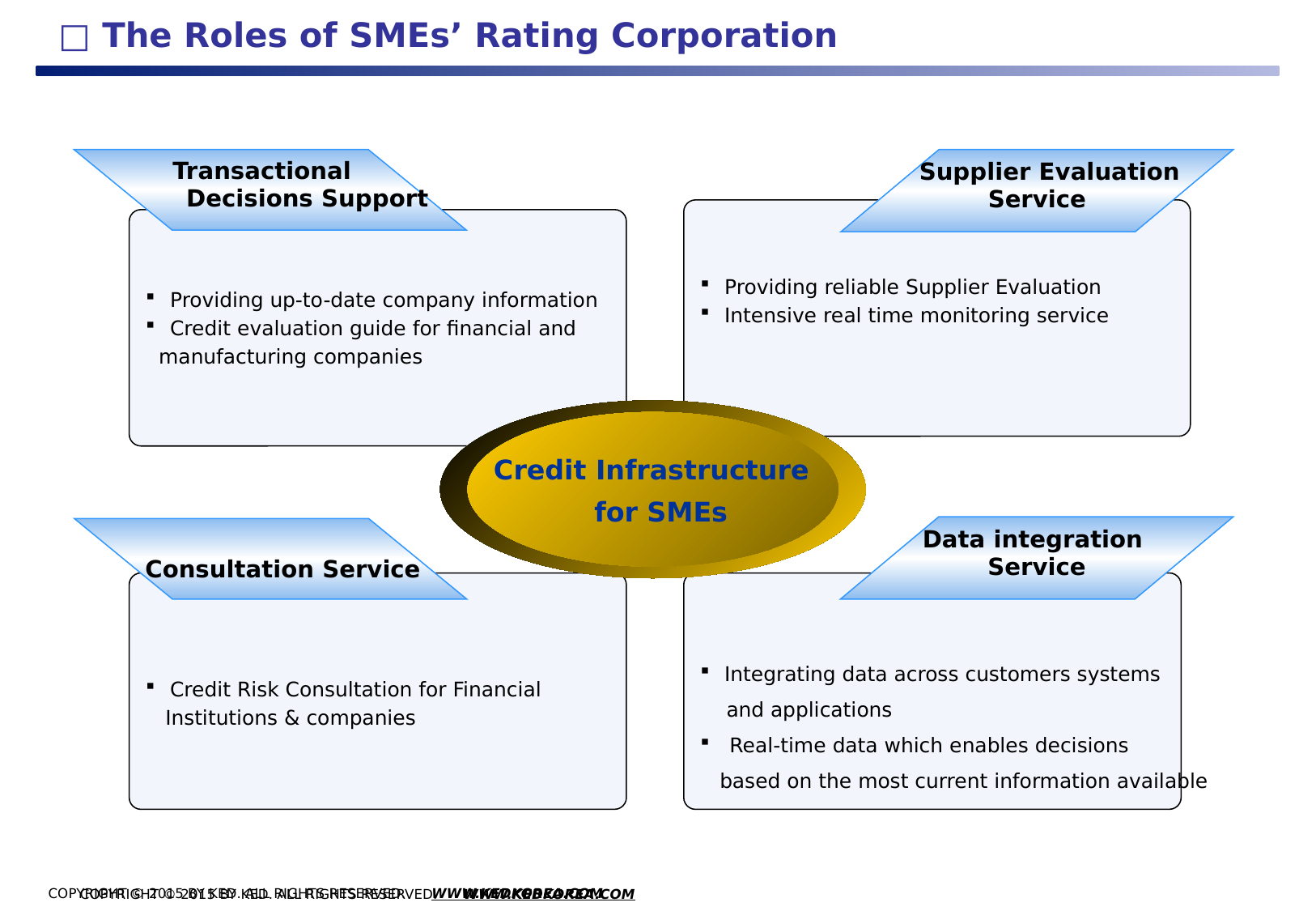

□ The Roles of SMEs’ Rating Corporation
Transactional
         Decisions Support
   Supplier Evaluation
Service
Providing reliable Supplier Evaluation
Intensive real time monitoring service

Providing up-to-date company information
Credit evaluation guide for financial and
  manufacturing companies

Credit Infrastructure
 for SMEs

Data integration
Service
   Consultation Service

Credit Risk Consultation for Financial
   Institutions & companies

Integrating data across customers systems
    and applications
 Real-time data which enables decisions
   based on the most current information available
COPYRIGHT © 2015 BY KED. ALL RIGHTS RESERVED.      WWW.KEDKOREA.COM